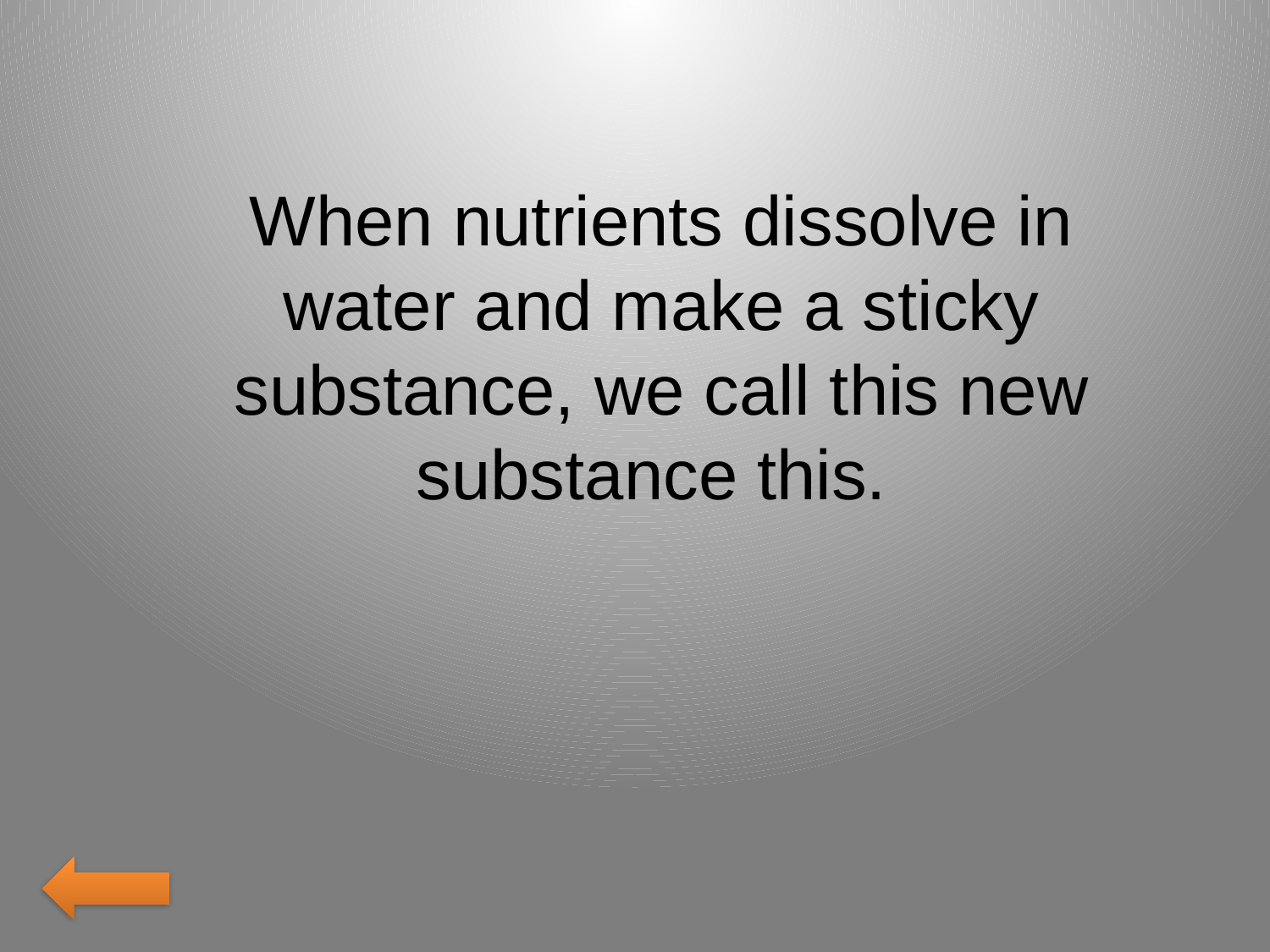

When nutrients dissolve in water and make a sticky substance, we call this new substance this.